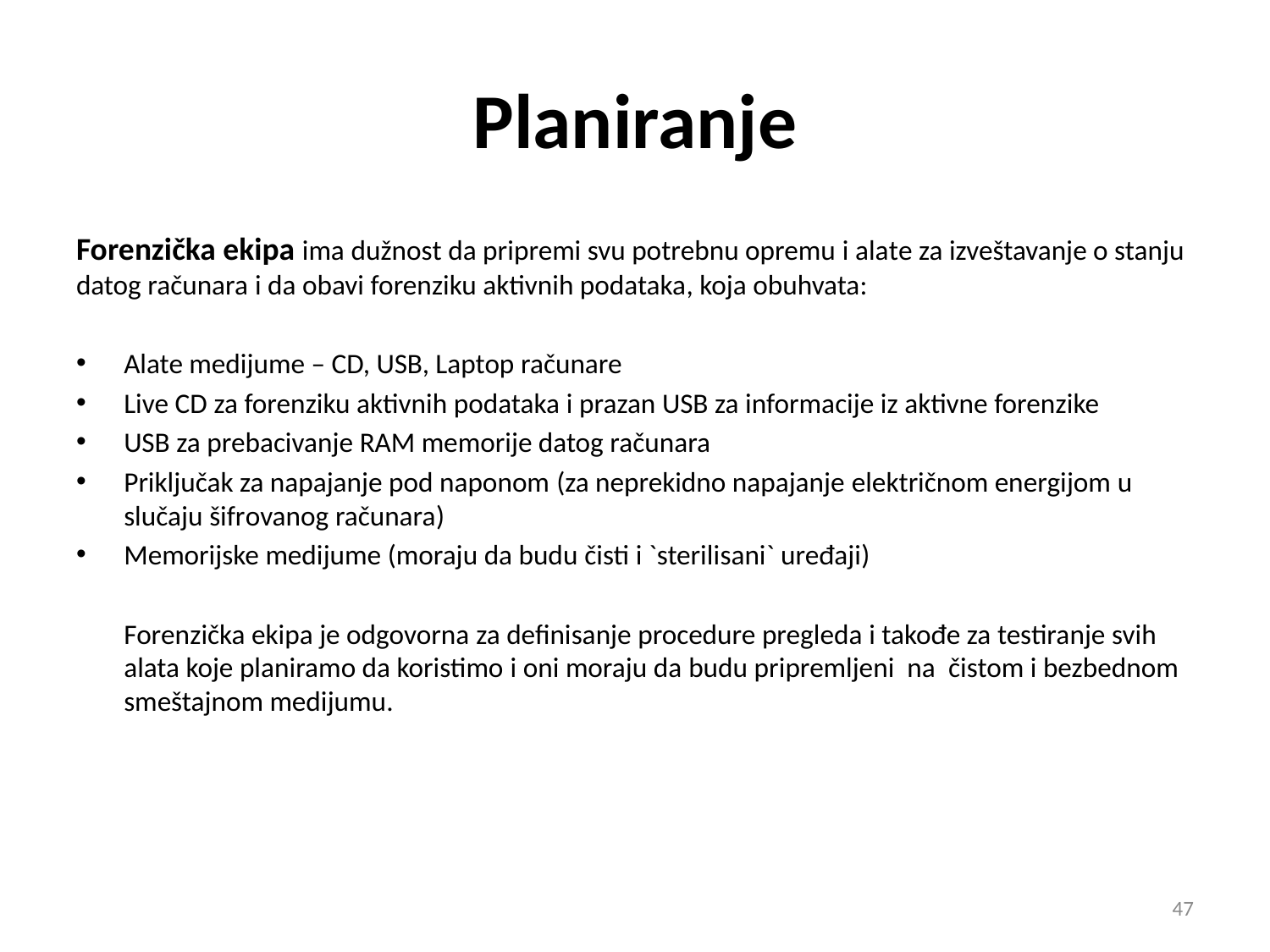

# Planiranje
Forenzička ekipa ima dužnost da pripremi svu potrebnu opremu i alate za izveštavanje o stanju datog računara i da obavi forenziku aktivnih podataka, koja obuhvata:

Alate medijume – CD, USB, Laptop računare
Live CD za forenziku aktivnih podataka i prazan USB za informacije iz aktivne forenzike
USB za prebacivanje RAM memorije datog računara
Priključak za napajanje pod naponom (za neprekidno napajanje električnom energijom u slučaju šifrovanog računara)
Memorijske medijume (moraju da budu čisti i `sterilisani` uređaji)

	Forenzička ekipa je odgovorna za definisanje procedure pregleda i takođe za testiranje svih alata koje planiramo da koristimo i oni moraju da budu pripremljeni  na  čistom i bezbednom smeštajnom medijumu.

47